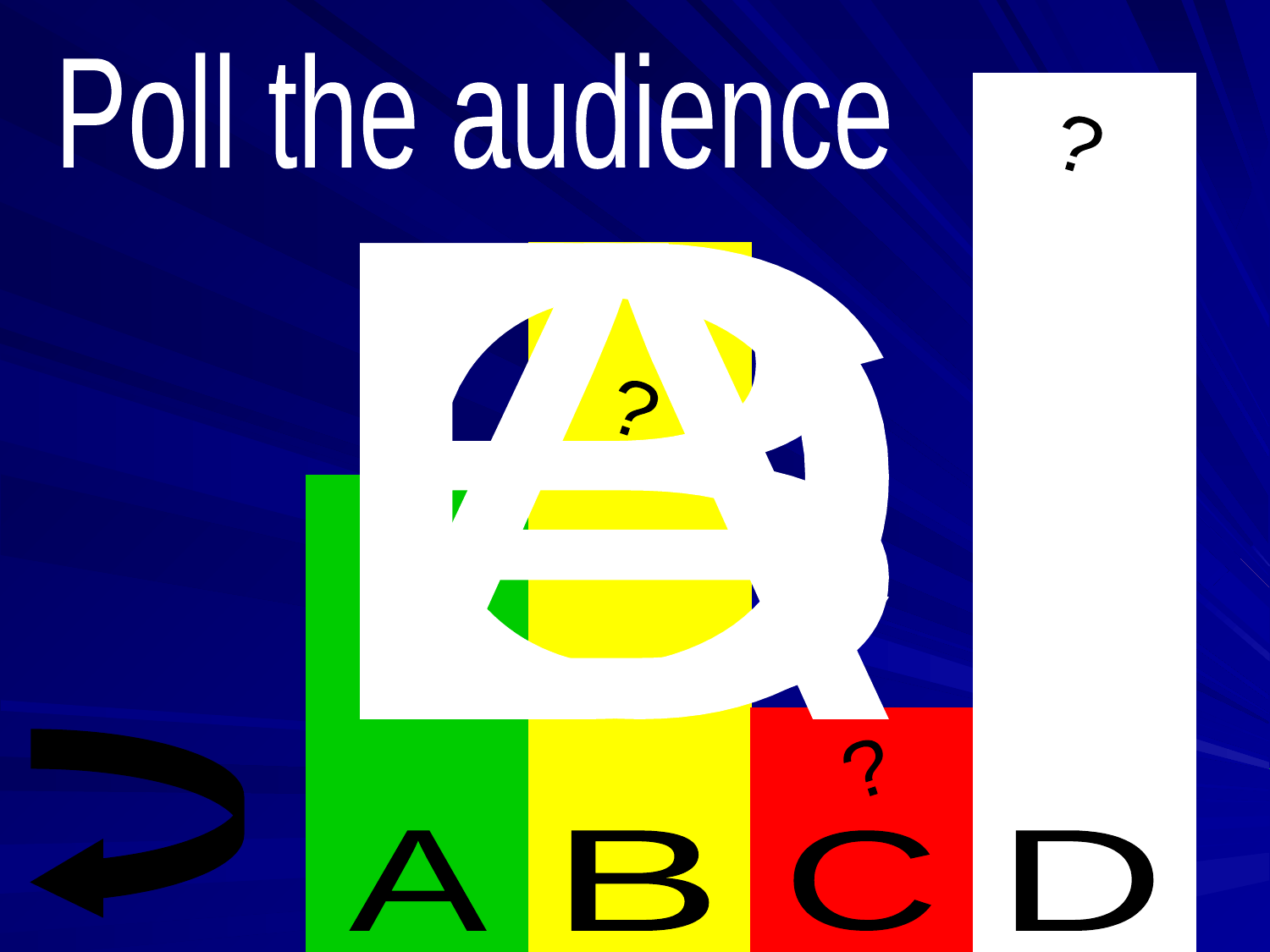

Poll the audience

A
B
C
D
?
C
B
D
A
?
?

?